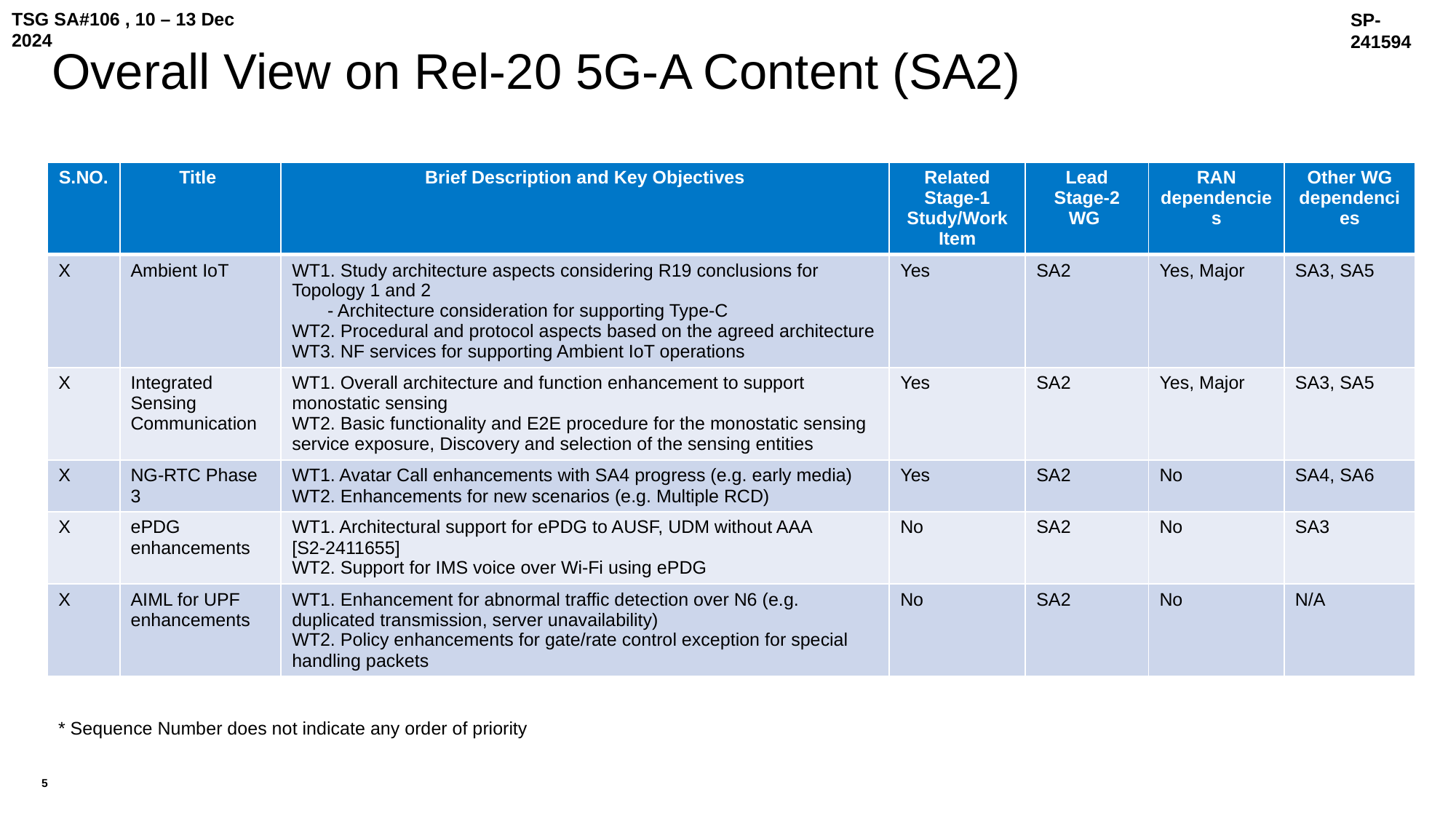

TSG SA#106 , 10 – 13 Dec 2024
SP-241594
Overall View on Rel-20 5G-A Content (SA2)
| S.NO. | Title | Brief Description and Key Objectives | Related Stage-1 Study/Work Item | Lead Stage-2 WG | RAN dependencies | Other WG dependencies |
| --- | --- | --- | --- | --- | --- | --- |
| X | Ambient IoT | WT1. Study architecture aspects considering R19 conclusions for Topology 1 and 2 - Architecture consideration for supporting Type-C WT2. Procedural and protocol aspects based on the agreed architecture WT3. NF services for supporting Ambient IoT operations | Yes | SA2 | Yes, Major | SA3, SA5 |
| X | Integrated Sensing Communication | WT1. Overall architecture and function enhancement to support monostatic sensing WT2. Basic functionality and E2E procedure for the monostatic sensing service exposure, Discovery and selection of the sensing entities | Yes | SA2 | Yes, Major | SA3, SA5 |
| X | NG-RTC Phase 3 | WT1. Avatar Call enhancements with SA4 progress (e.g. early media) WT2. Enhancements for new scenarios (e.g. Multiple RCD) | Yes | SA2 | No | SA4, SA6 |
| X | ePDG enhancements | WT1. Architectural support for ePDG to AUSF, UDM without AAA [S2-2411655] WT2. Support for IMS voice over Wi-Fi using ePDG | No | SA2 | No | SA3 |
| X | AIML for UPF enhancements | WT1. Enhancement for abnormal traffic detection over N6 (e.g. duplicated transmission, server unavailability) WT2. Policy enhancements for gate/rate control exception for special handling packets | No | SA2 | No | N/A |
* Sequence Number does not indicate any order of priority